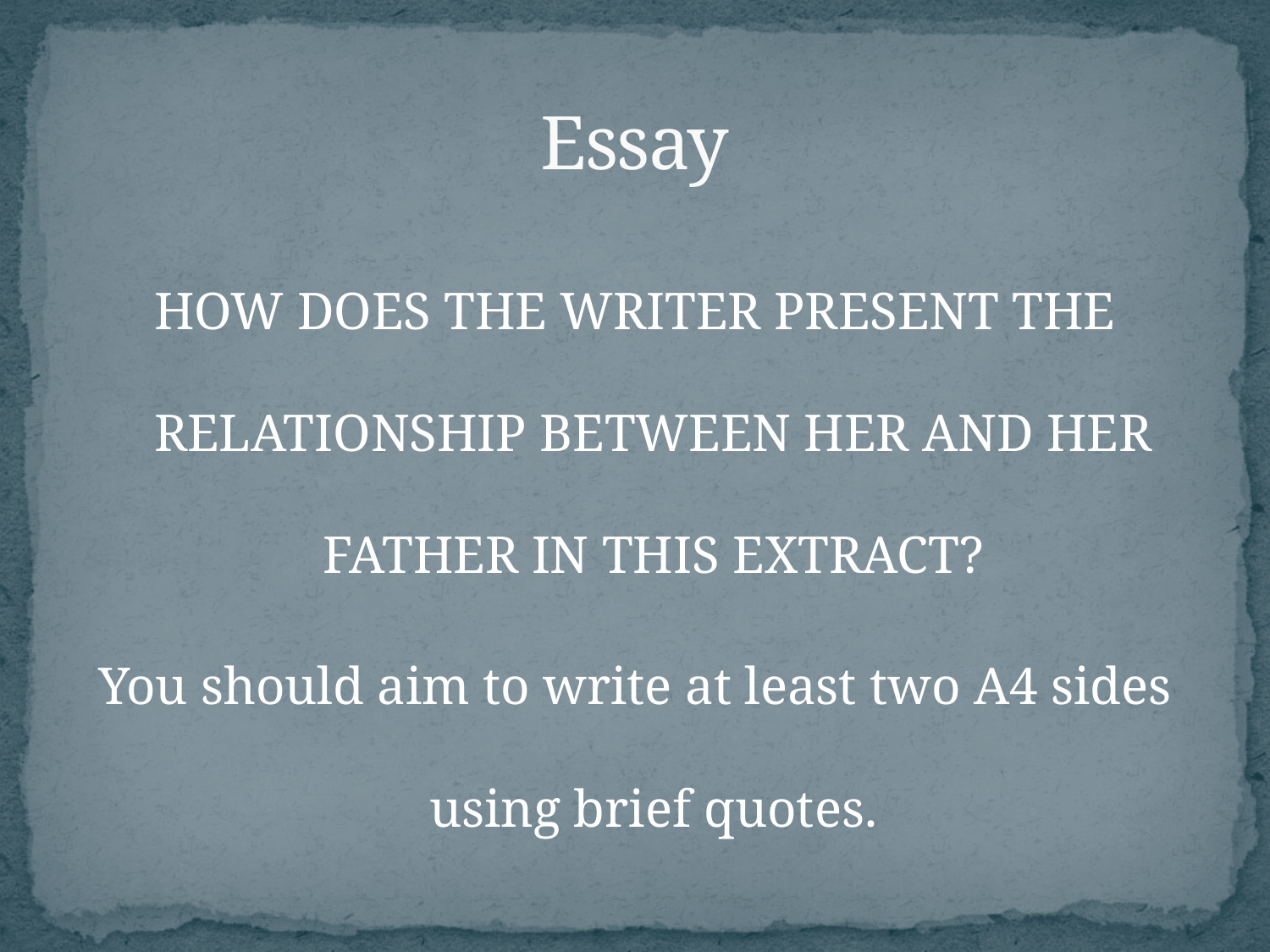

# Essay
HOW DOES THE WRITER PRESENT THE RELATIONSHIP BETWEEN HER AND HER FATHER IN THIS EXTRACT?
You should aim to write at least two A4 sides using brief quotes.